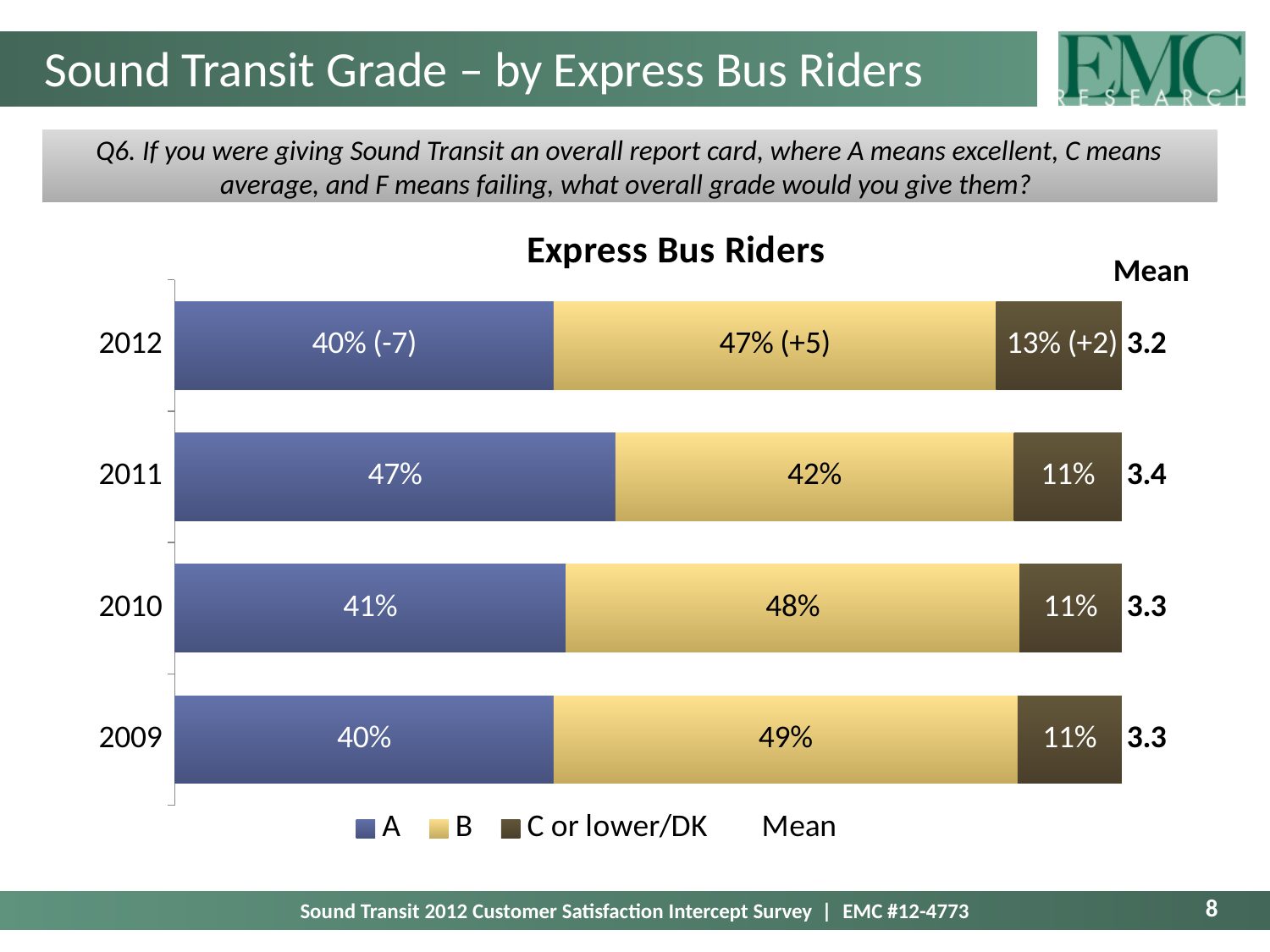

# Sound Transit Grade – by Express Bus Riders
Q6. If you were giving Sound Transit an overall report card, where A means excellent, C means average, and F means failing, what overall grade would you give them?

### Chart: Express Bus Riders

| Category | A | B | C or lower/DK | Mean |
|---|---|---|---|---|
| 2012 | 0.40007695416400046 | 0.467037683086287 | 0.13288536274971266 | 3.247611809877681 |
| 2011 | 0.4653465346534621 | 0.4207920792079179 | 0.11386138613861319 | 3.360902255639079 |
| 2010 | 0.4131301162187585 | 0.47886515357653453 | 0.1080047302047095 | 3.292064879370377 |
| 2009 | 0.4 | 0.49 | 0.10999999999999999 | 3.28 |
Mean